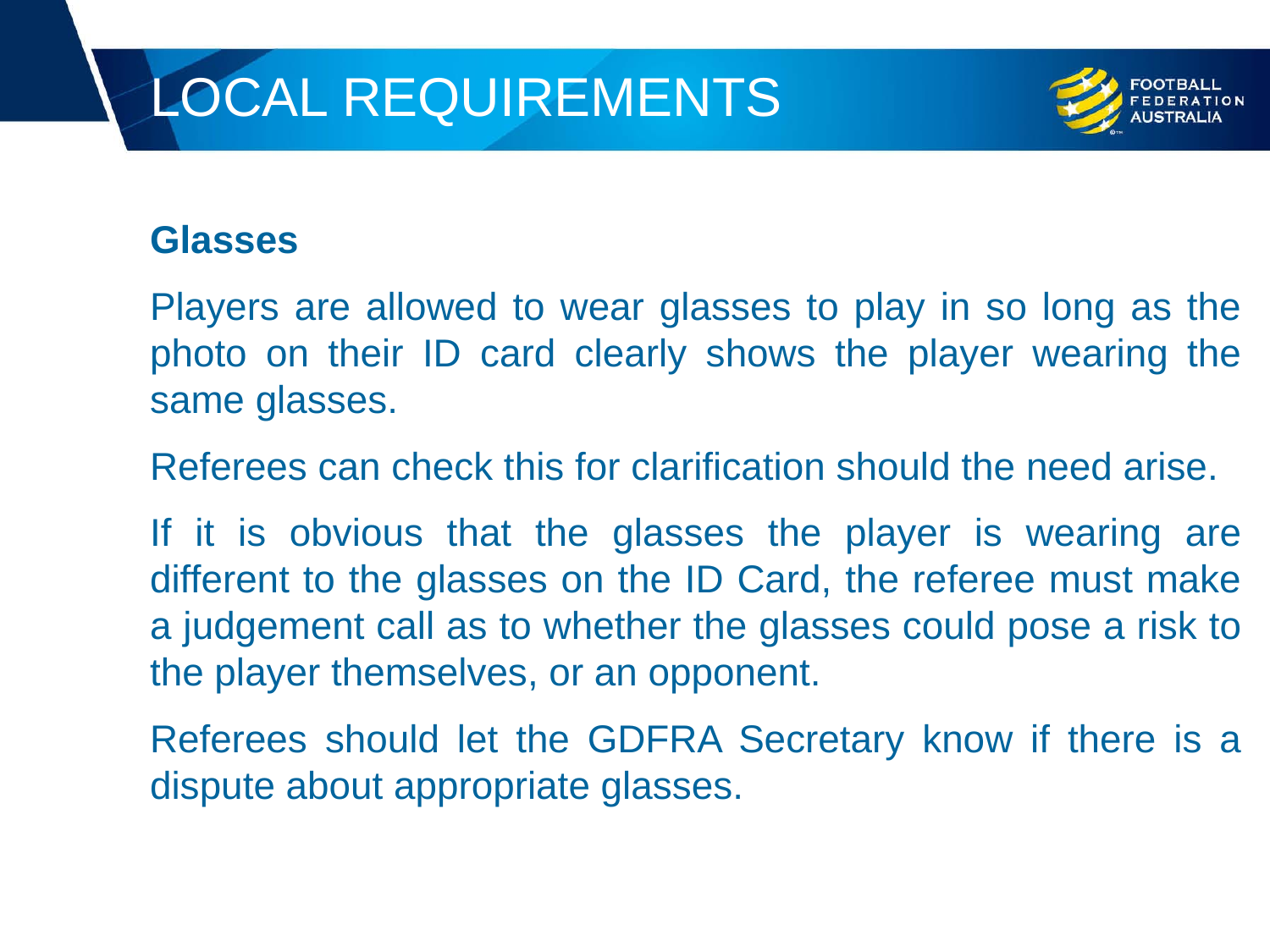

# LOCAL REQUIREMENTS
Glasses
Players are allowed to wear glasses to play in so long as the photo on their ID card clearly shows the player wearing the same glasses.
Referees can check this for clarification should the need arise.
If it is obvious that the glasses the player is wearing are different to the glasses on the ID Card, the referee must make a judgement call as to whether the glasses could pose a risk to the player themselves, or an opponent.
Referees should let the GDFRA Secretary know if there is a dispute about appropriate glasses.